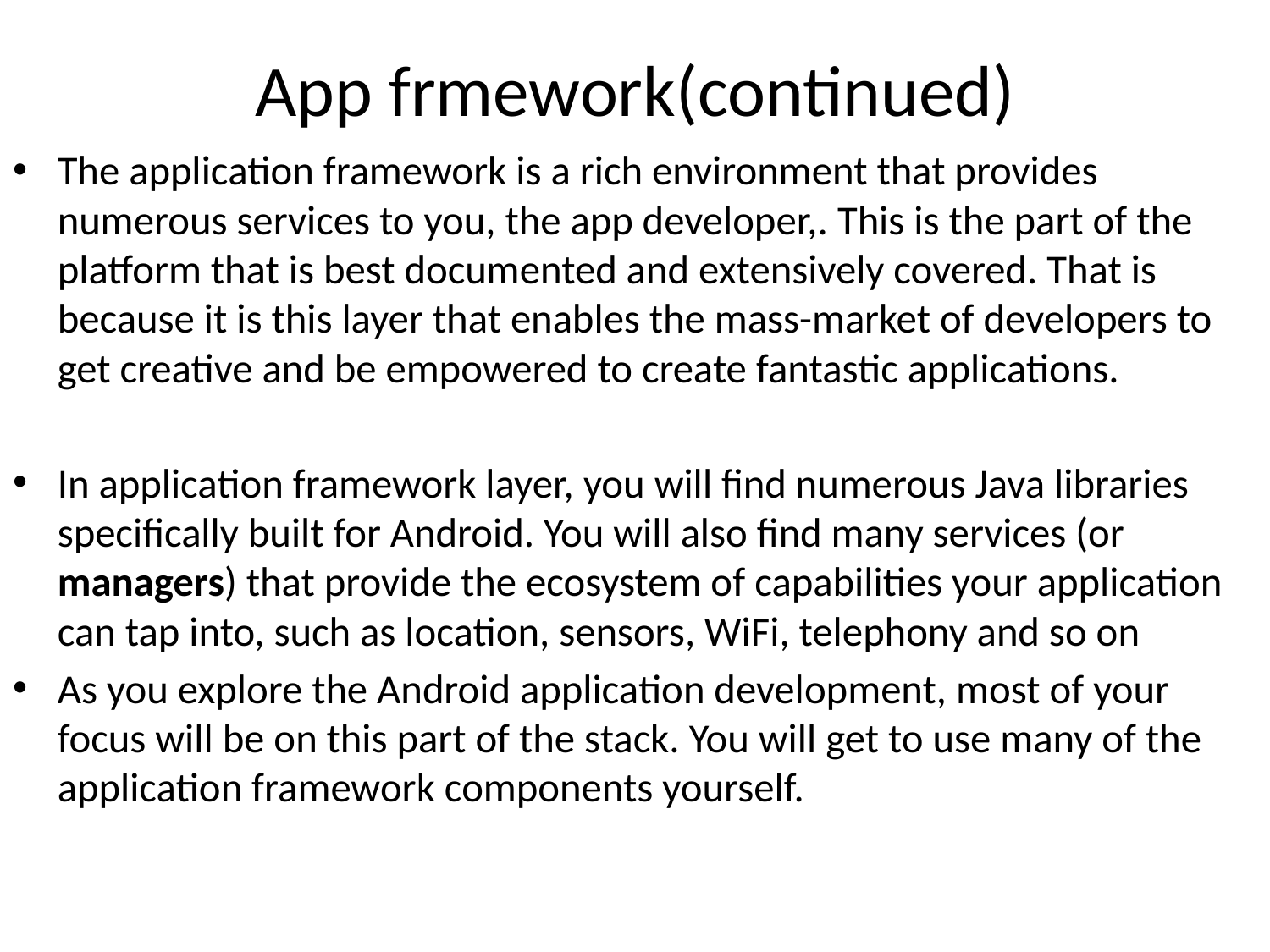

# App frmework(continued)
The application framework is a rich environment that provides numerous services to you, the app developer,. This is the part of the platform that is best documented and extensively covered. That is because it is this layer that enables the mass-market of developers to get creative and be empowered to create fantastic applications.

In application framework layer, you will find numerous Java libraries specifically built for Android. You will also find many services (or managers) that provide the ecosystem of capabilities your application can tap into, such as location, sensors, WiFi, telephony and so on
As you explore the Android application development, most of your focus will be on this part of the stack. You will get to use many of the application framework components yourself.